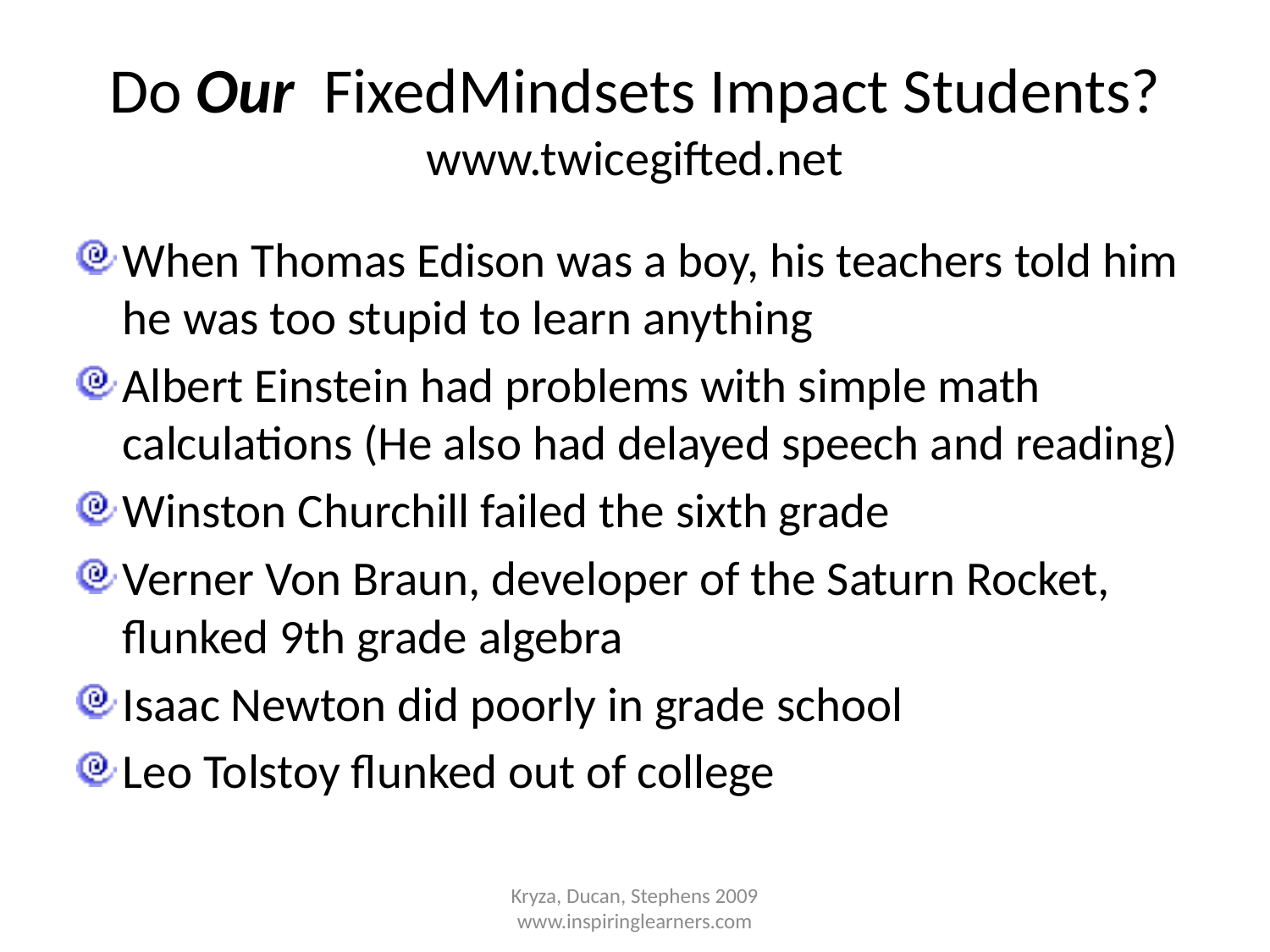

# Do Our  FixedMindsets Impact Students? www.twicegifted.net
When Thomas Edison was a boy, his teachers told him he was too stupid to learn anything
Albert Einstein had problems with simple math calculations (He also had delayed speech and reading)
Winston Churchill failed the sixth grade
Verner Von Braun, developer of the Saturn Rocket, flunked 9th grade algebra
Isaac Newton did poorly in grade school
Leo Tolstoy flunked out of college
Kryza, Ducan, Stephens 2009 www.inspiringlearners.com